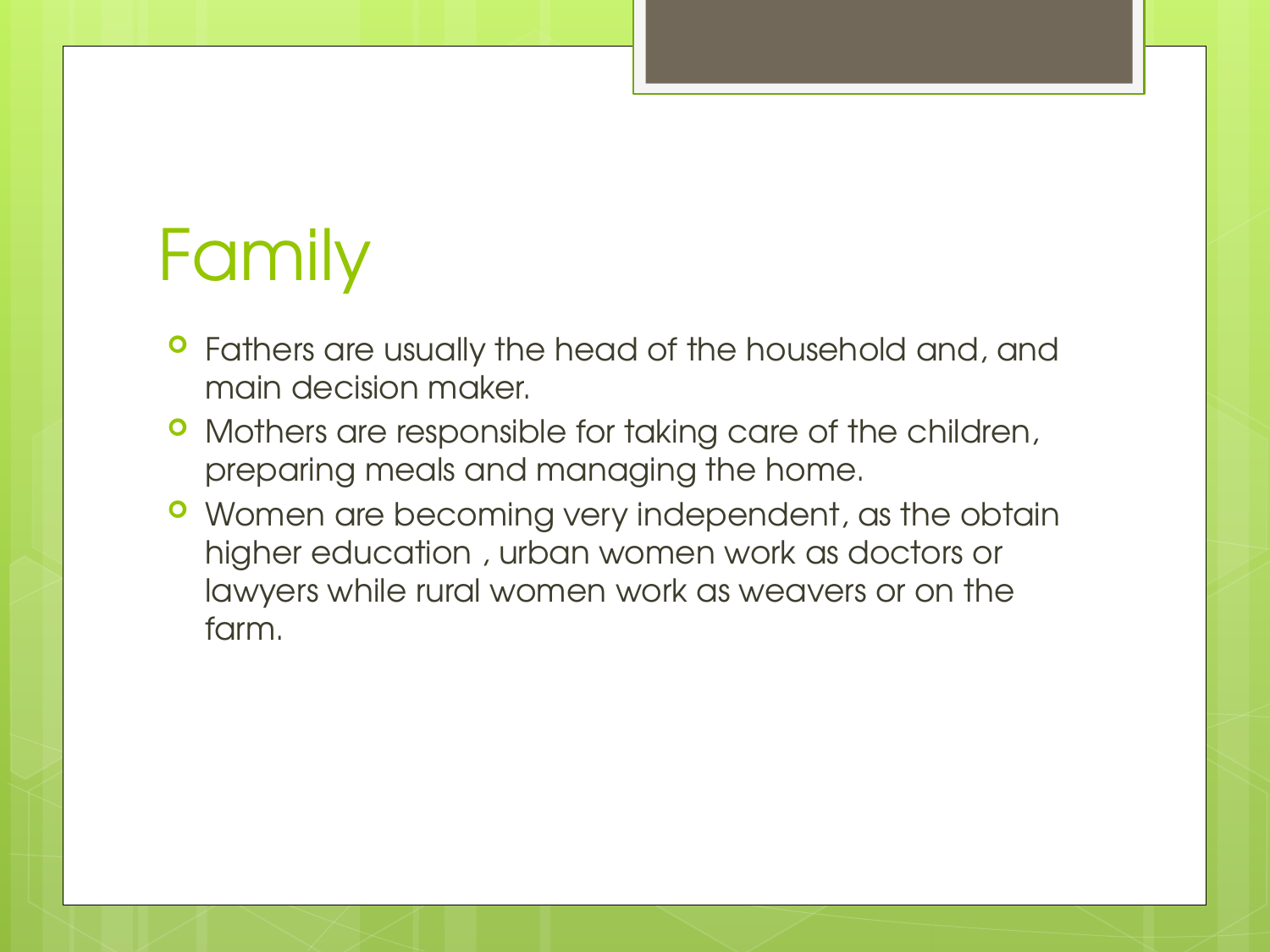

# Family
Fathers are usually the head of the household and, and main decision maker.
Mothers are responsible for taking care of the children, preparing meals and managing the home.
Women are becoming very independent, as the obtain higher education , urban women work as doctors or lawyers while rural women work as weavers or on the farm.